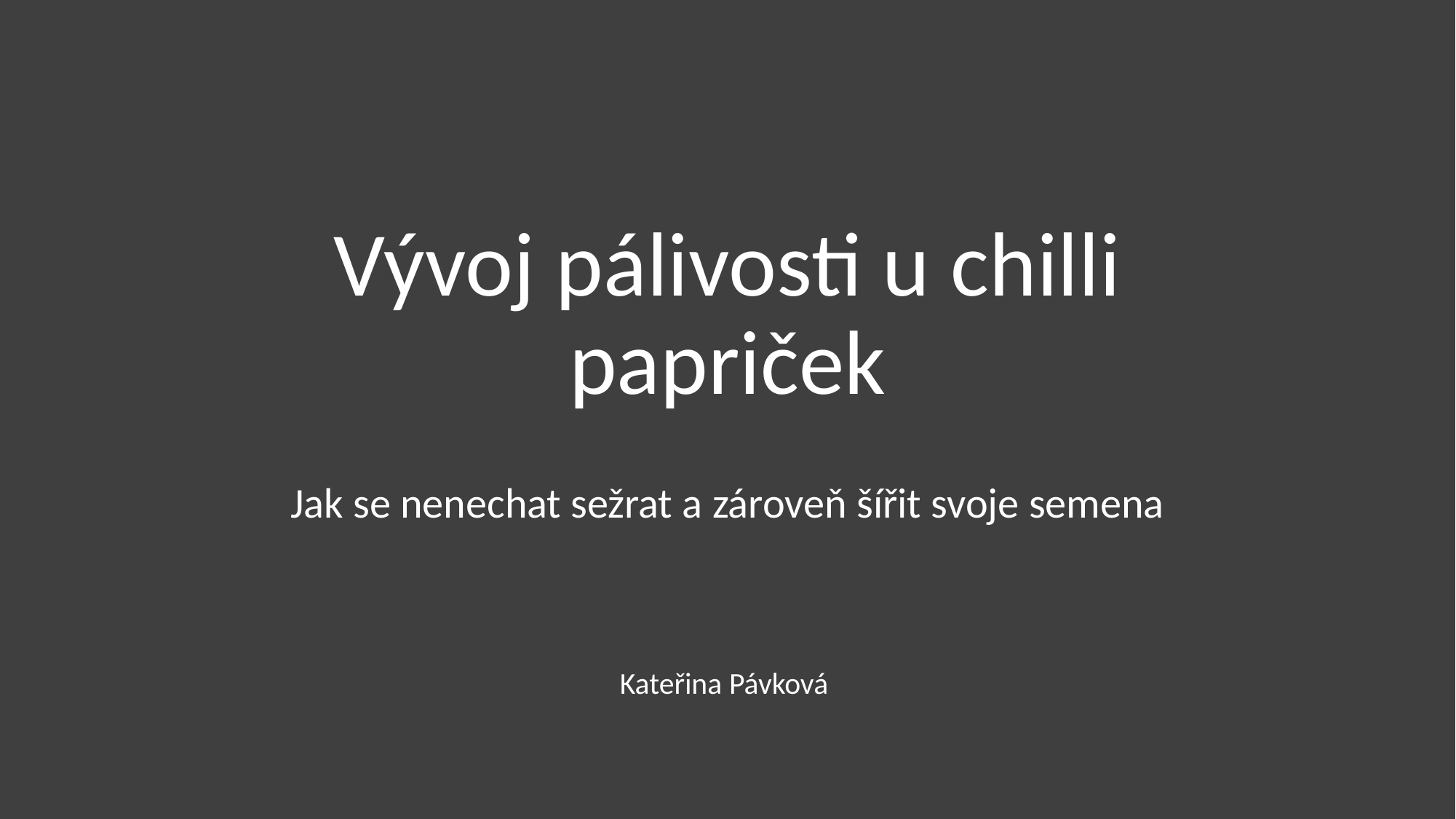

# Vývoj pálivosti u chilli papriček
Jak se nenechat sežrat a zároveň šířit svoje semena
Kateřina Pávková